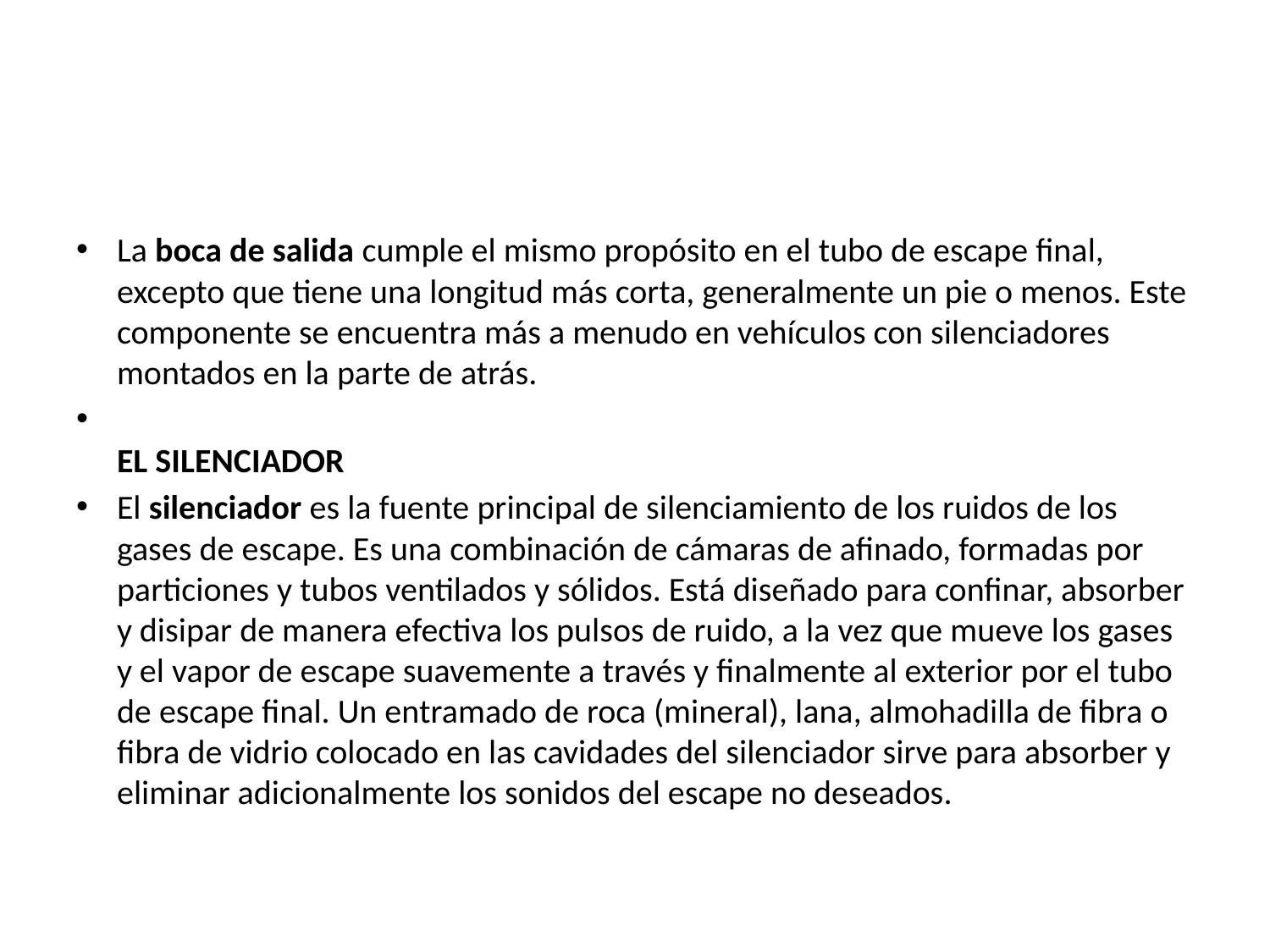

#
La boca de salida cumple el mismo propósito en el tubo de escape final, excepto que tiene una longitud más corta, generalmente un pie o menos. Este componente se encuentra más a menudo en vehículos con silenciadores montados en la parte de atrás.
EL SILENCIADOR
El silenciador es la fuente principal de silenciamiento de los ruidos de los gases de escape. Es una combinación de cámaras de afinado, formadas por particiones y tubos ventilados y sólidos. Está diseñado para confinar, absorber y disipar de manera efectiva los pulsos de ruido, a la vez que mueve los gases y el vapor de escape suavemente a través y finalmente al exterior por el tubo de escape final. Un entramado de roca (mineral), lana, almohadilla de fibra o fibra de vidrio colocado en las cavidades del silenciador sirve para absorber y eliminar adicionalmente los sonidos del escape no deseados.